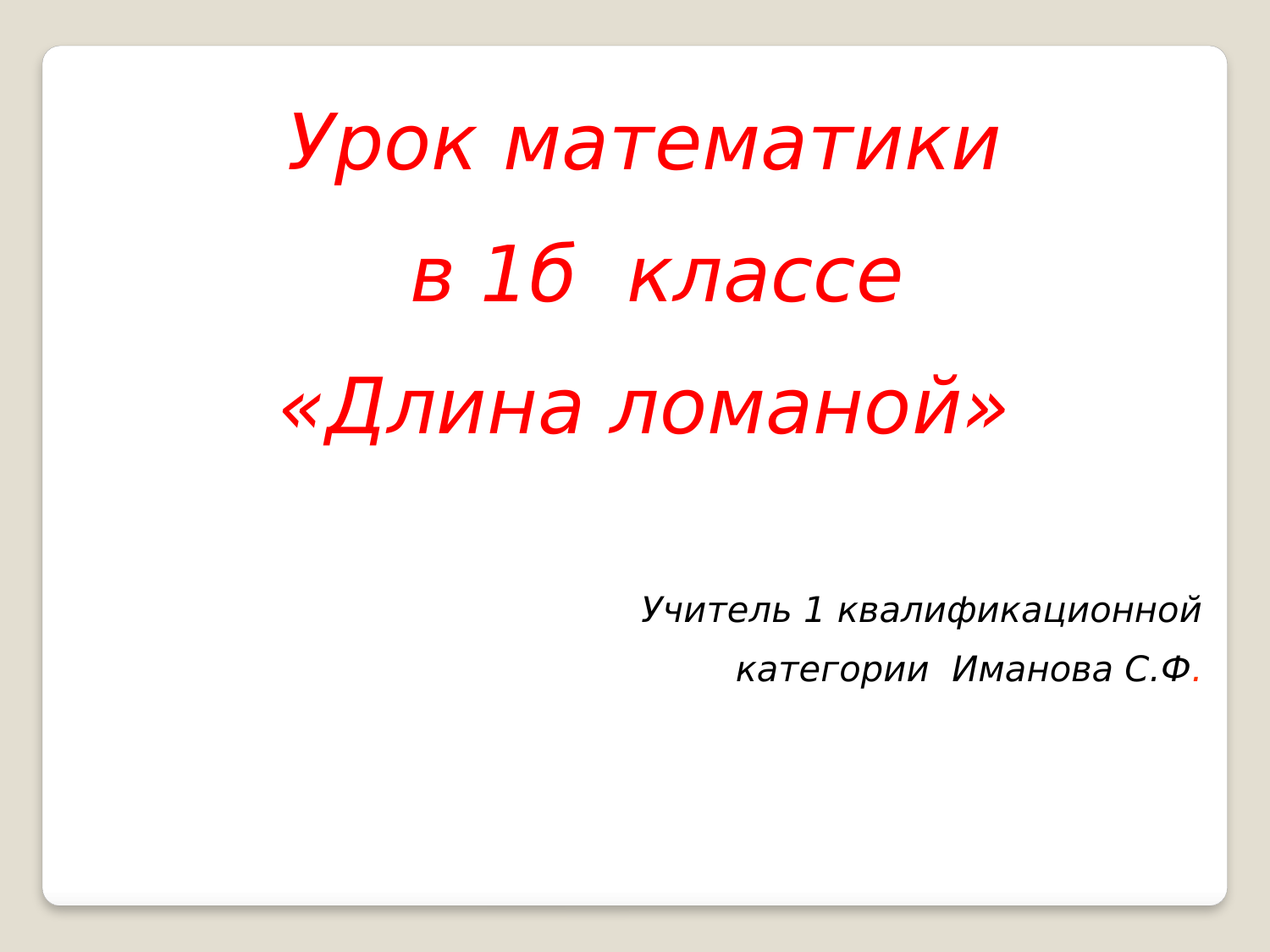

Урок математики
 в 1б  классе
«Длина ломаной»

   Учитель 1 квалификационной
 категории  Иманова С.Ф.